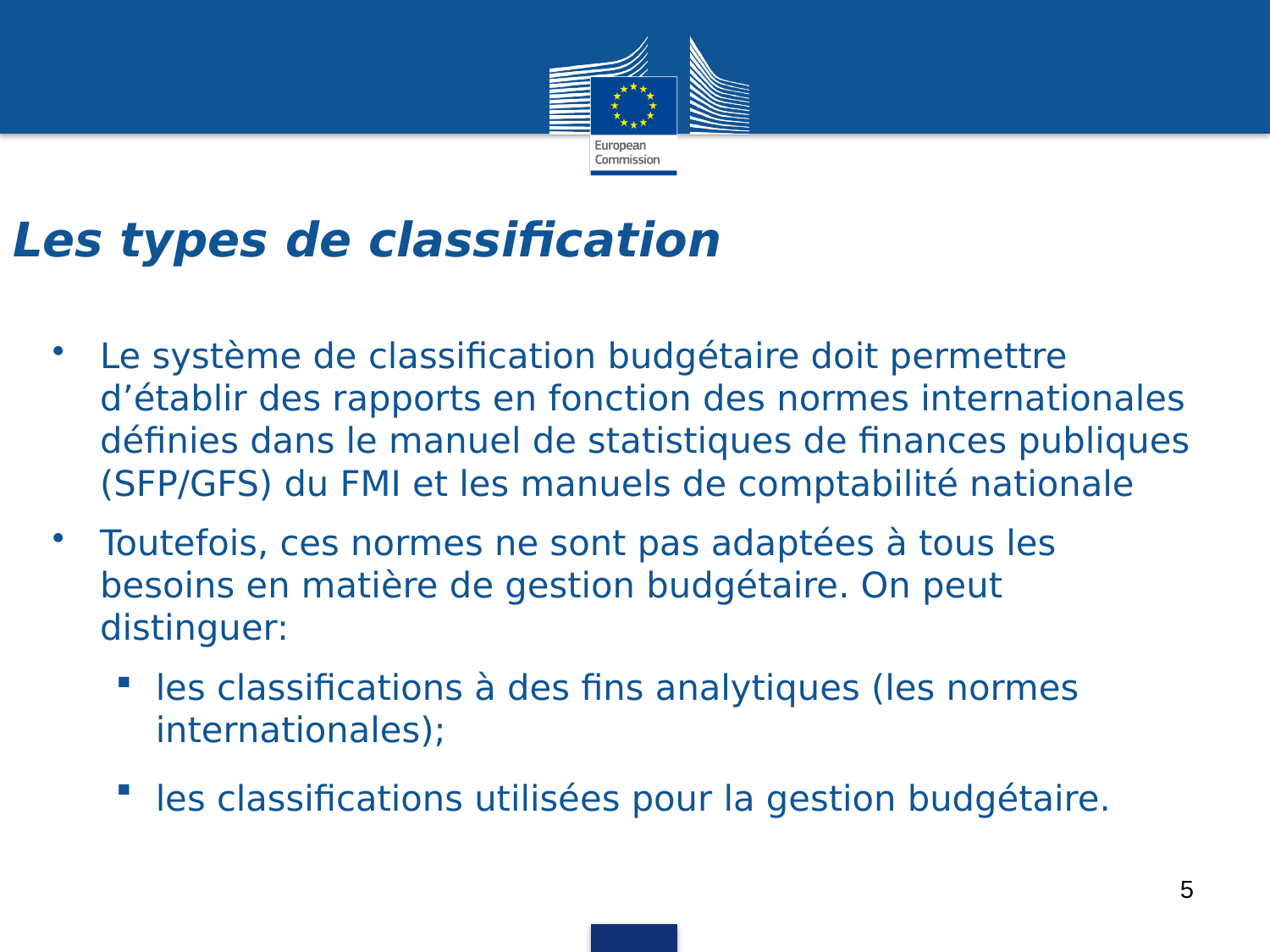

# Les types de classification
Le système de classification budgétaire doit permettre d’établir des rapports en fonction des normes internationales définies dans le manuel de statistiques de finances publiques (SFP/GFS) du FMI et les manuels de comptabilité nationale
Toutefois, ces normes ne sont pas adaptées à tous les besoins en matière de gestion budgétaire. On peut distinguer:
les classifications à des fins analytiques (les normes internationales);
les classifications utilisées pour la gestion budgétaire.

5